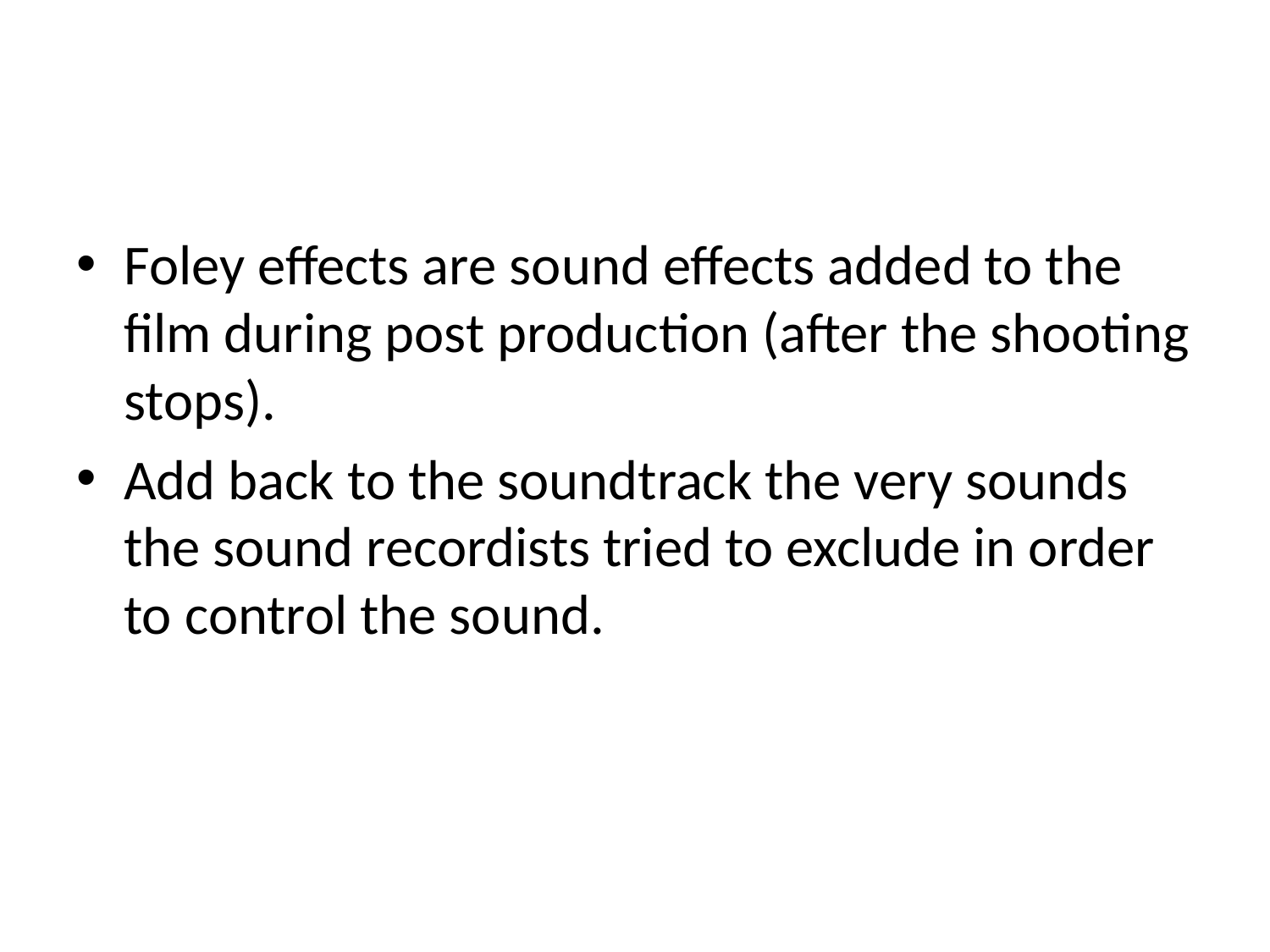

#
Foley effects are sound effects added to the film during post production (after the shooting stops).
Add back to the soundtrack the very sounds the sound recordists tried to exclude in order to control the sound.